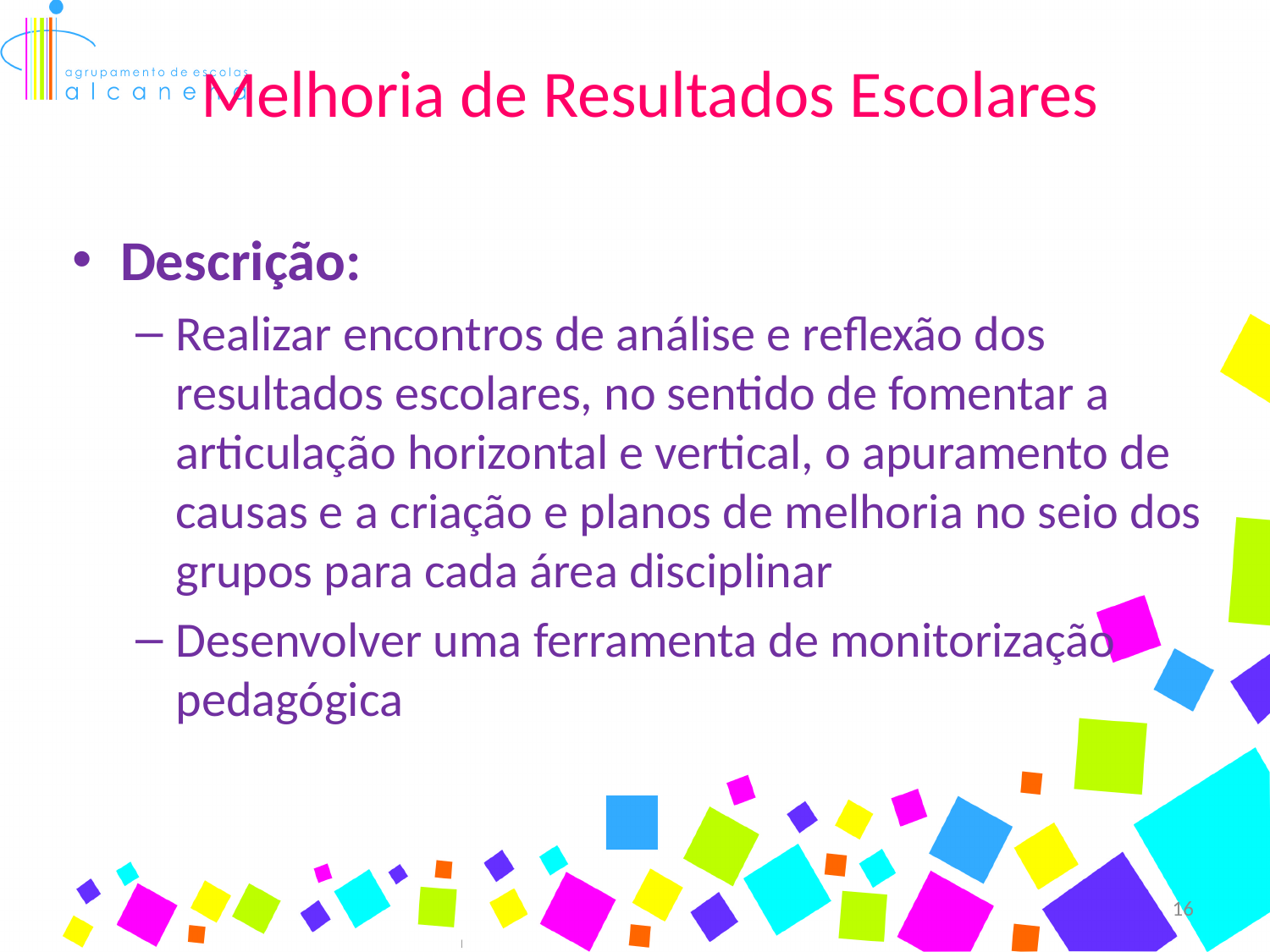

Melhoria de Resultados Escolares
Descrição:
Realizar encontros de análise e reflexão dos resultados escolares, no sentido de fomentar a articulação horizontal e vertical, o apuramento de causas e a criação e planos de melhoria no seio dos grupos para cada área disciplinar
Desenvolver uma ferramenta de monitorização pedagógica
16